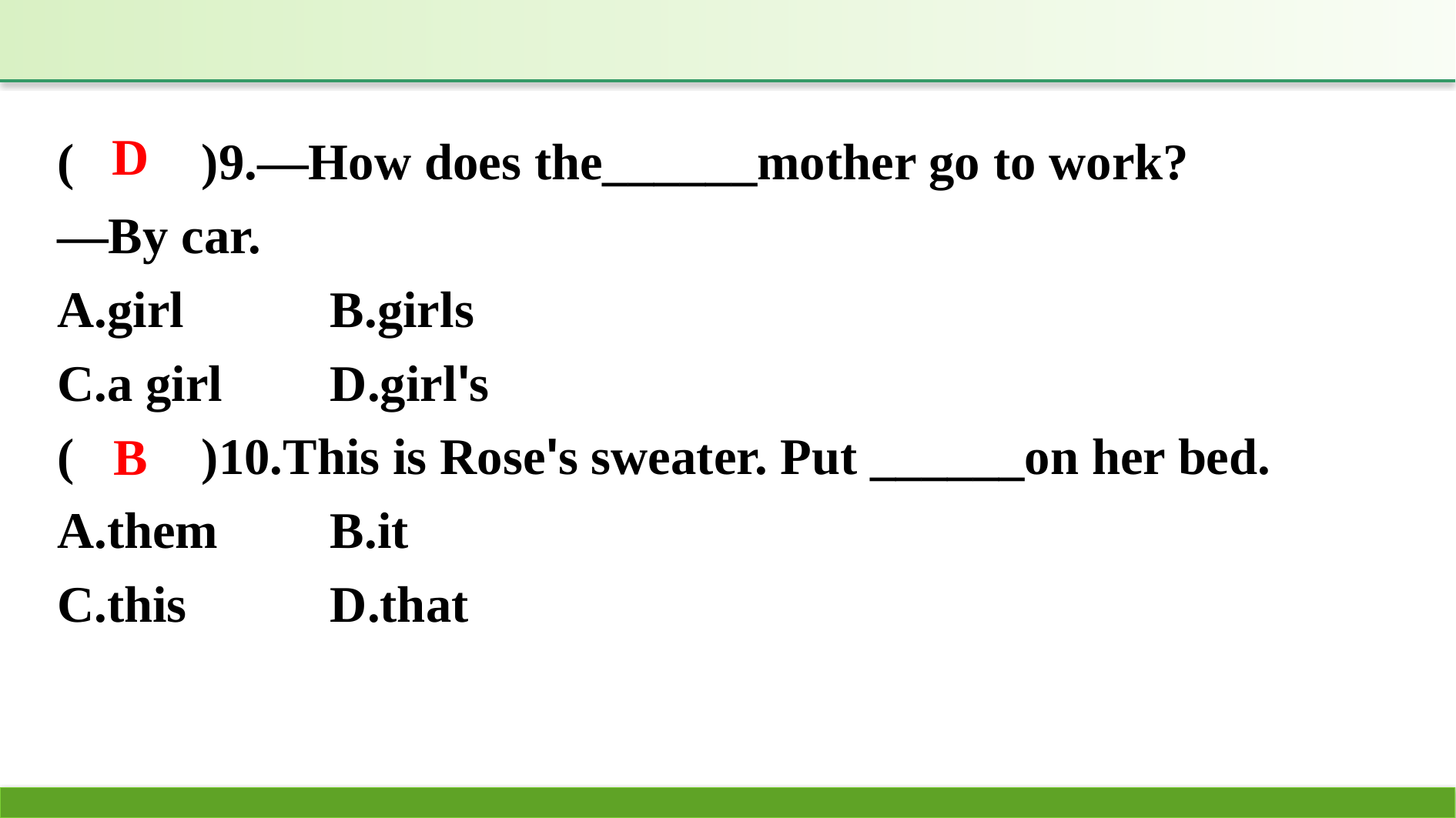

(　　)9.—How does the______mother go to work?
—By car.
A.girl		B.girls
C.a girl	D.girl's
(　　)10.This is Rose's sweater. Put ______on her bed.
A.them	B.it
C.this		D.that
D
B